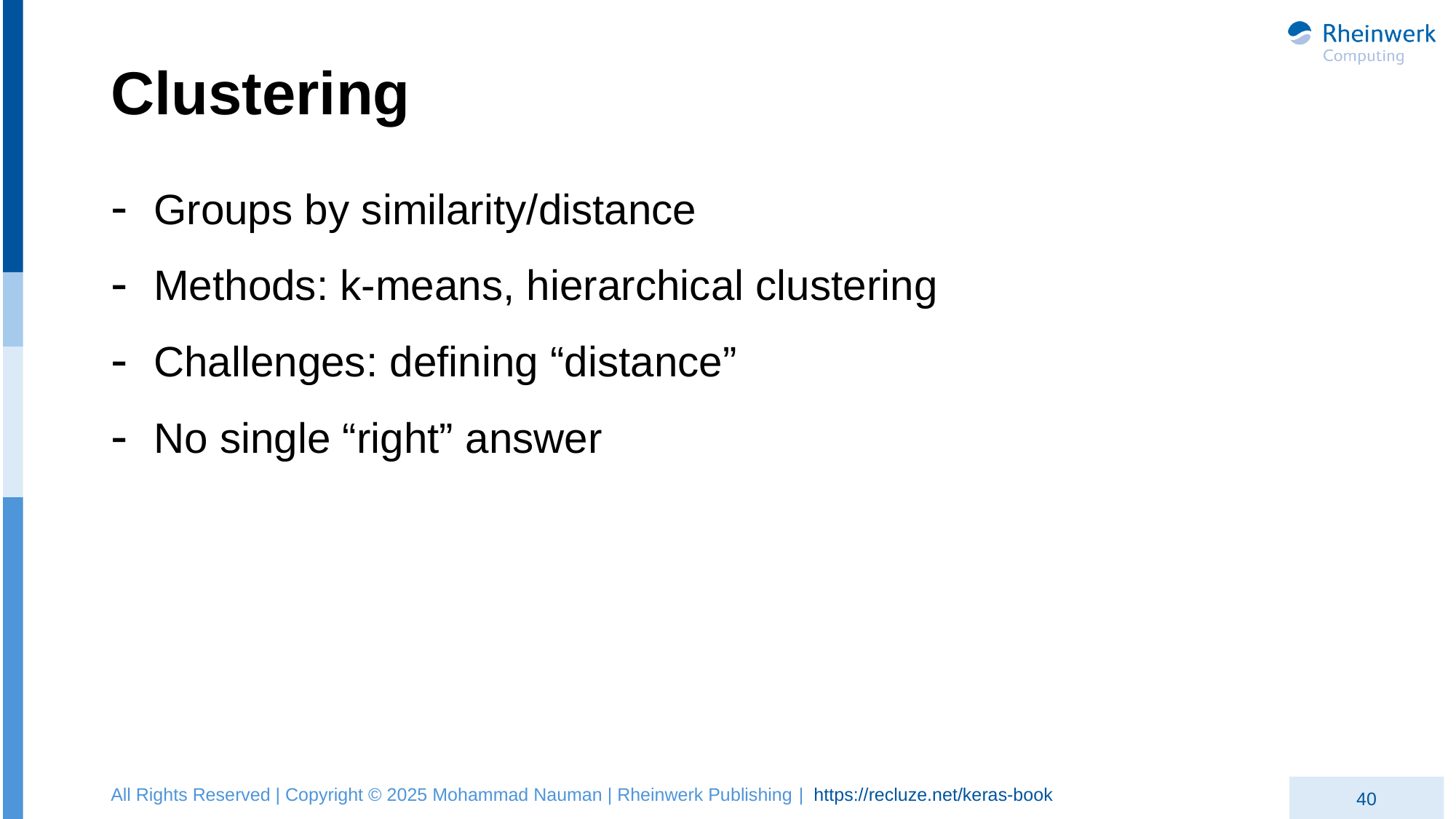

# Clustering
Groups by similarity/distance
Methods: k-means, hierarchical clustering
Challenges: defining “distance”
No single “right” answer